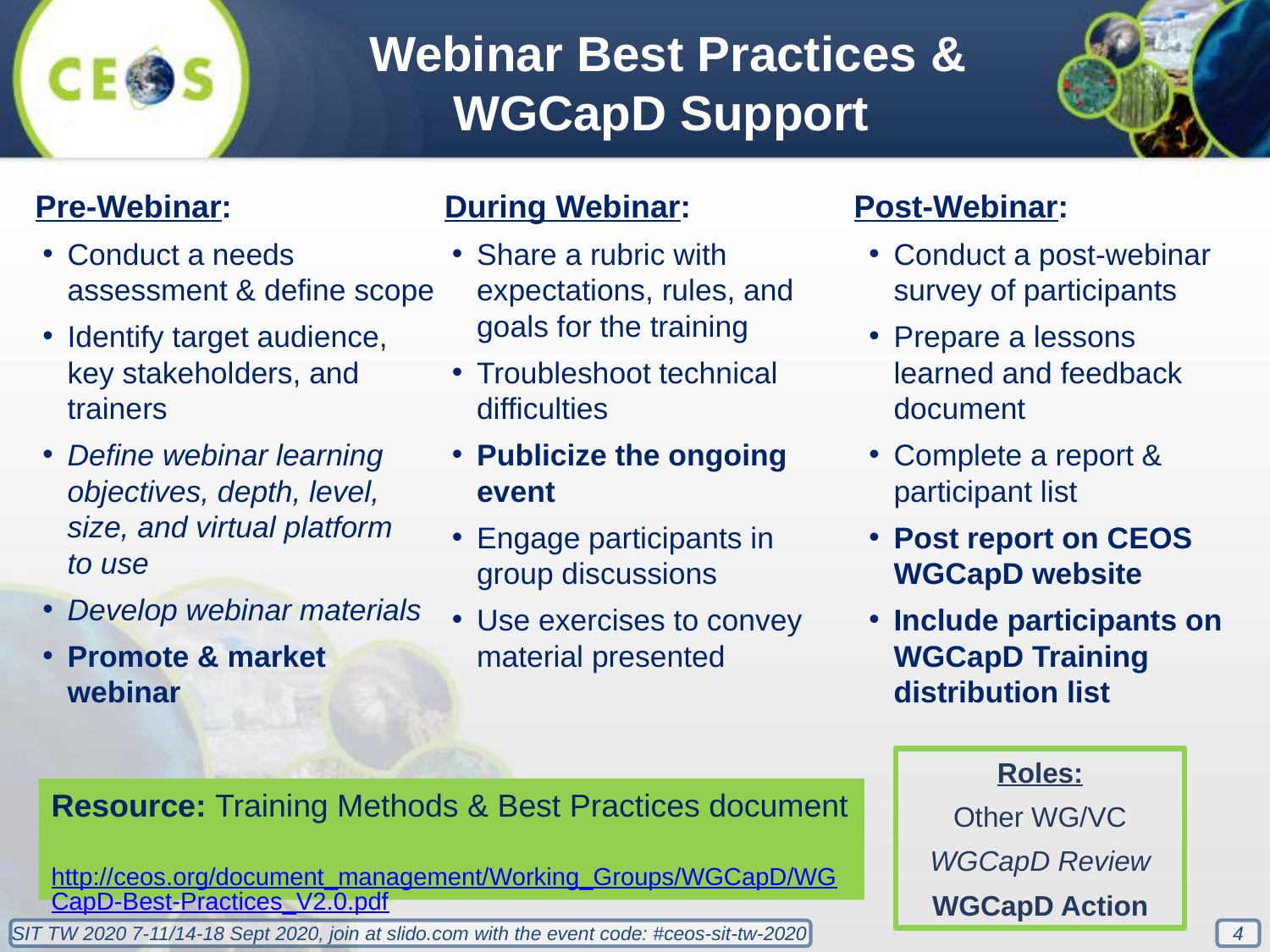

Webinar Best Practices & WGCapD Support
Pre-Webinar:
Conduct a needs assessment & define scope
Identify target audience, key stakeholders, and trainers
Define webinar learning objectives, depth, level, size, and virtual platform   to use
Develop webinar materials
Promote & market webinar
During Webinar:
Share a rubric with expectations, rules, and goals for the training
Troubleshoot technical difficulties
Publicize the ongoing event
Engage participants in group discussions
Use exercises to convey material presented
Post-Webinar:
Conduct a post-webinar survey of participants
Prepare a lessons learned and feedback document
Complete a report & participant list
Post report on CEOS WGCapD website
Include participants on WGCapD Training distribution list
Roles:
Other WG/VC
WGCapD Review
WGCapD Action
Resource: Training Methods & Best Practices document  http://ceos.org/document_management/Working_Groups/WGCapD/WGCapD-Best-Practices_V2.0.pdf
4